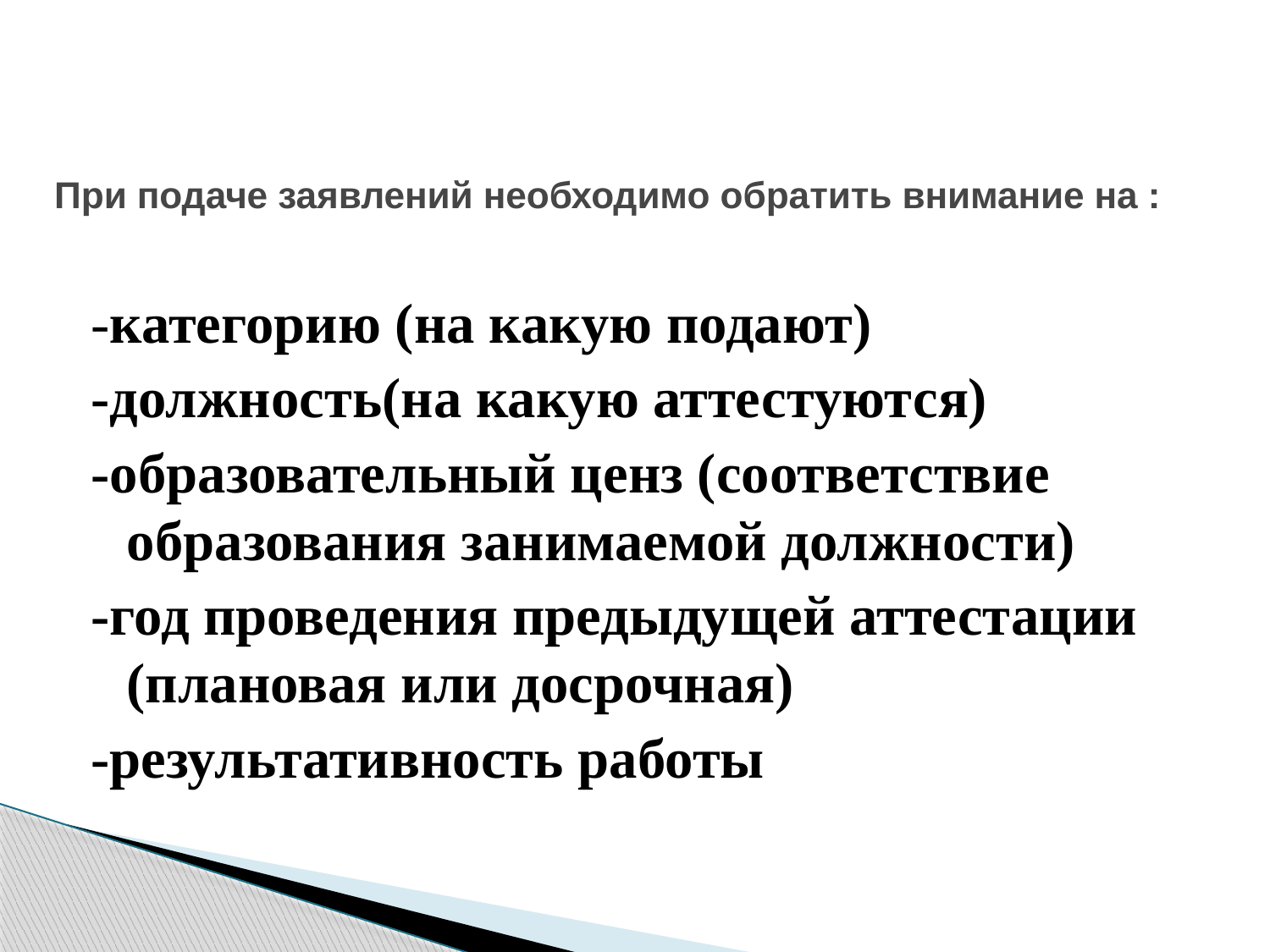

# При подаче заявлений необходимо обратить внимание на :

-категорию (на какую подают)
-должность(на какую аттестуются)
-образовательный ценз (соответствие образования занимаемой должности)
-год проведения предыдущей аттестации (плановая или досрочная)
-результативность работы